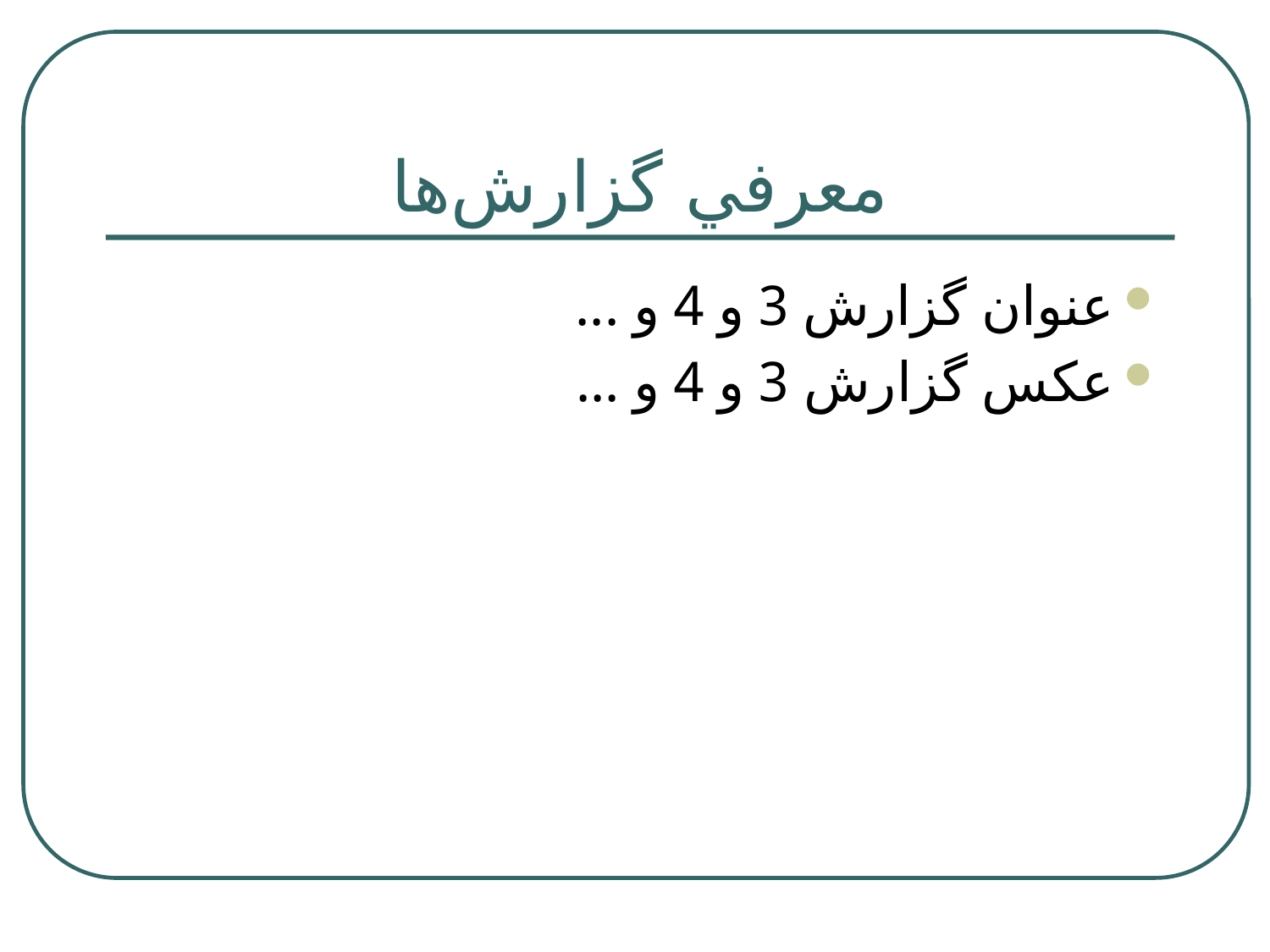

# معرفي گزارش‌ها
عنوان گزارش 3 و 4 و ...
عكس گزارش 3 و 4 و ...